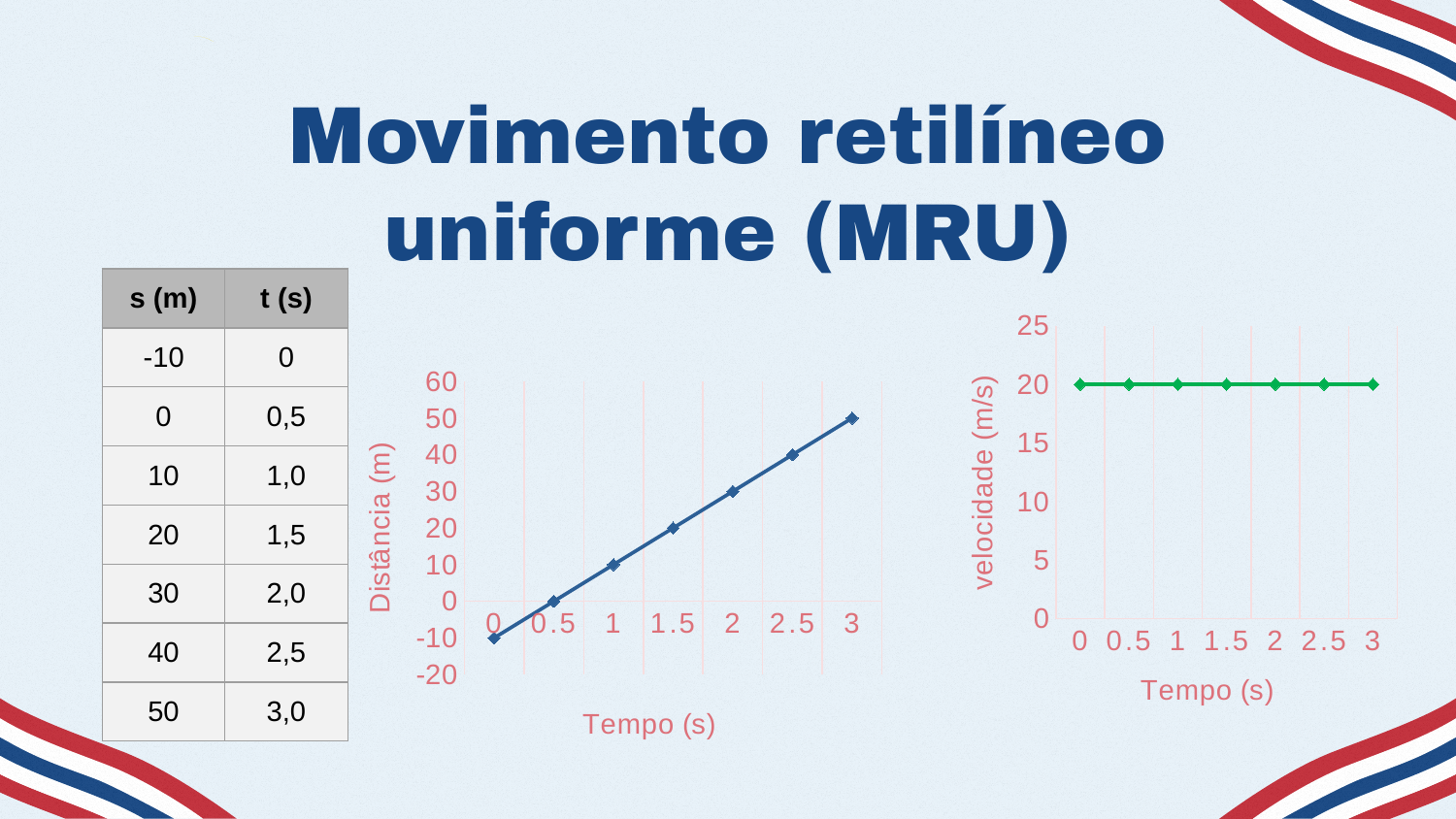

# Movimento retilíneo uniforme (MRU)

### Chart

| Category | Fusca |
|---|---|
| 0 | 20.0 |
| 0.5 | 20.0 |
| 1 | 20.0 |
| 1.5 | 20.0 |
| 2 | 20.0 |
| 2.5 | 20.0 |
| 3 | 20.0 |
| s (m) | t (s) |
| --- | --- |
| -10 | 0 |
| 0 | 0,5 |
| 10 | 1,0 |
| 20 | 1,5 |
| 30 | 2,0 |
| 40 | 2,5 |
| 50 | 3,0 |

### Chart

| Category | Fusca |
|---|---|
| 0 | -10.0 |
| 0.5 | 0.0 |
| 1 | 10.0 |
| 1.5 | 20.0 |
| 2 | 30.0 |
| 2.5 | 40.0 |
| 3 | 50.0 |